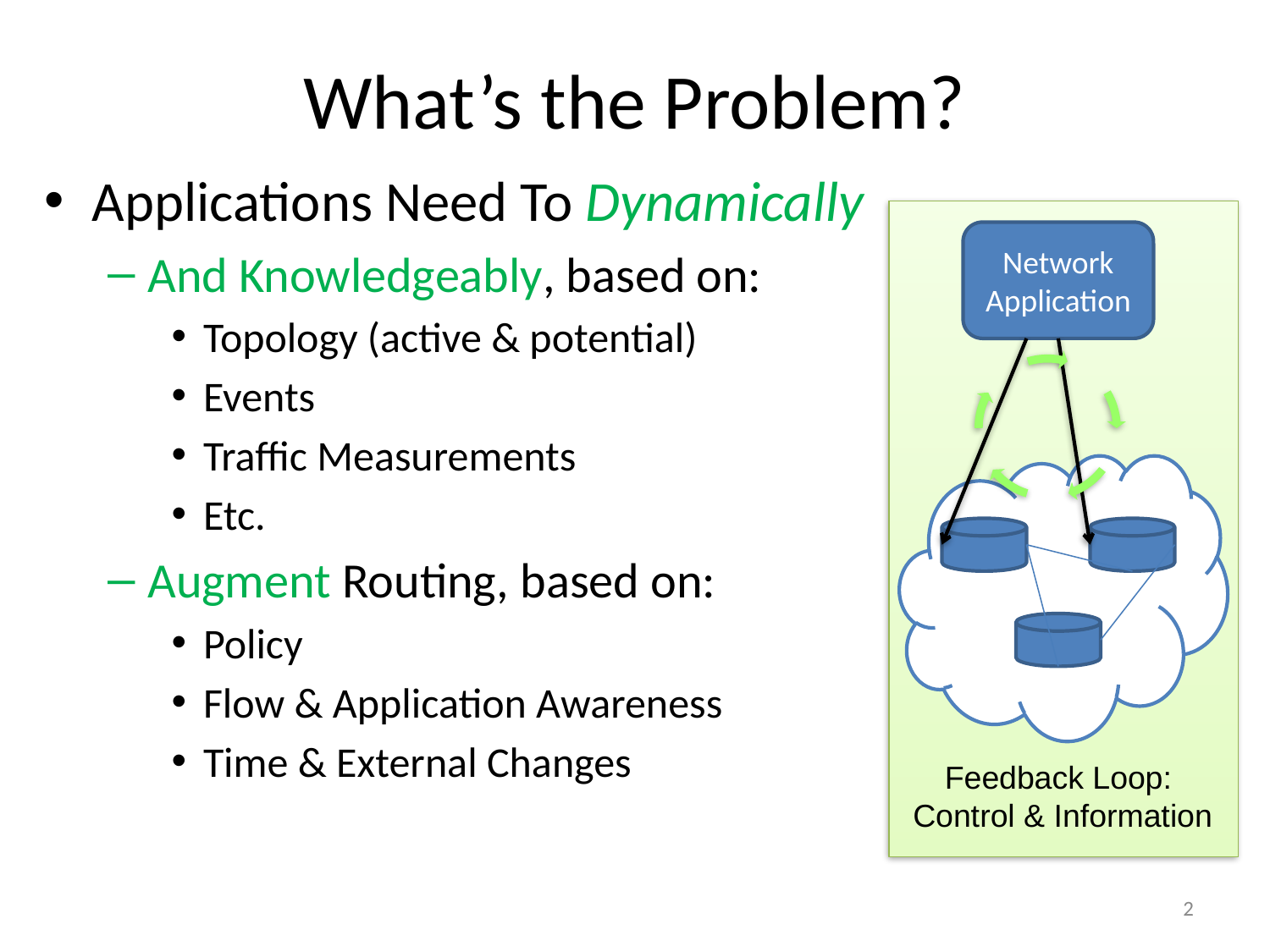

# What’s the Problem?
Applications Need To Dynamically
And Knowledgeably, based on:
Topology (active & potential)
Events
Traffic Measurements
Etc.
Augment Routing, based on:
Policy
Flow & Application Awareness
Time & External Changes

Network
Application

Feedback Loop:
 Control & Information
2